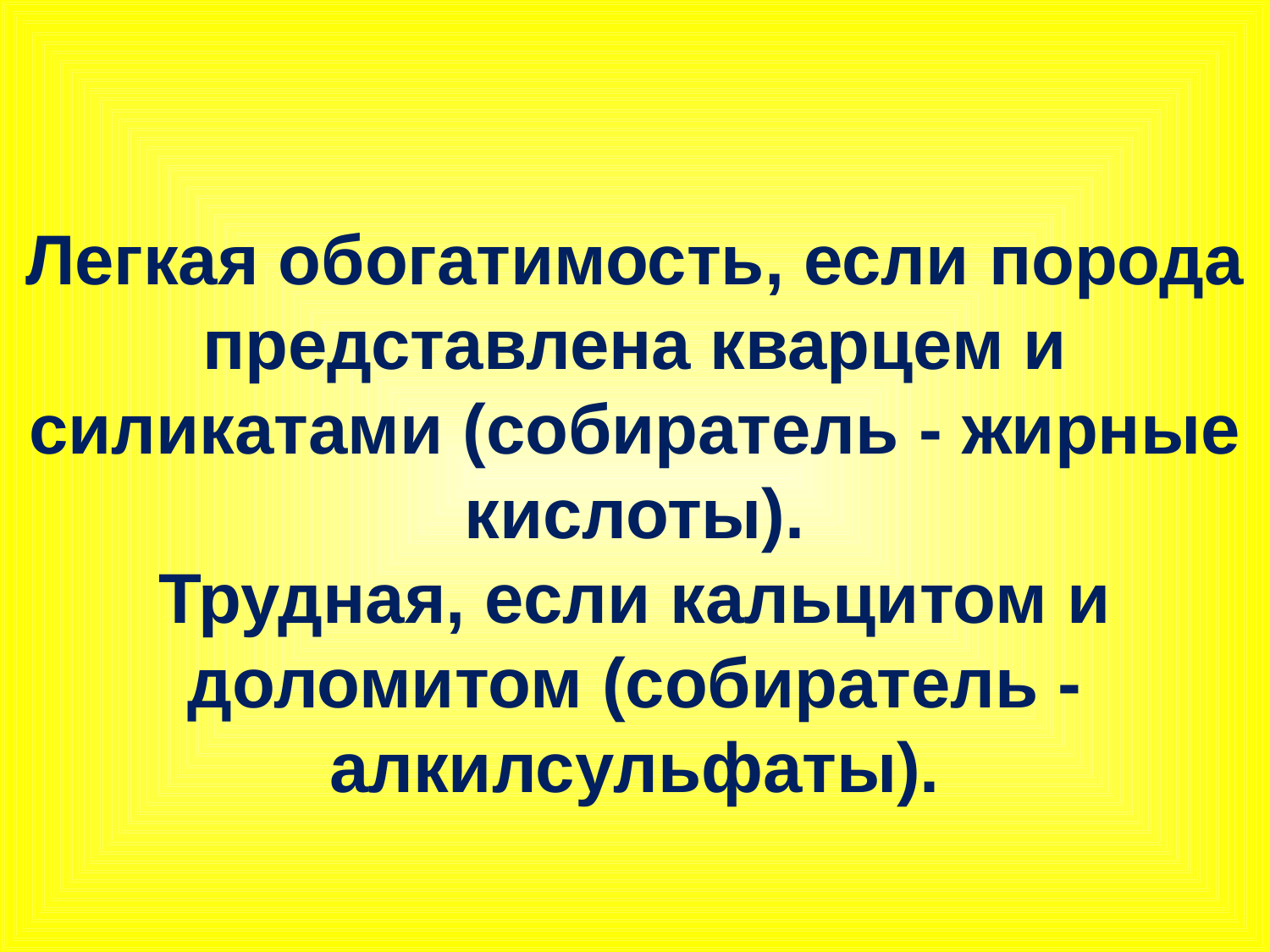

Легкая обогатимость, если порода представлена кварцем и силикатами (собиратель - жирные кислоты).
Трудная, если кальцитом и доломитом (собиратель - алкилсульфаты).